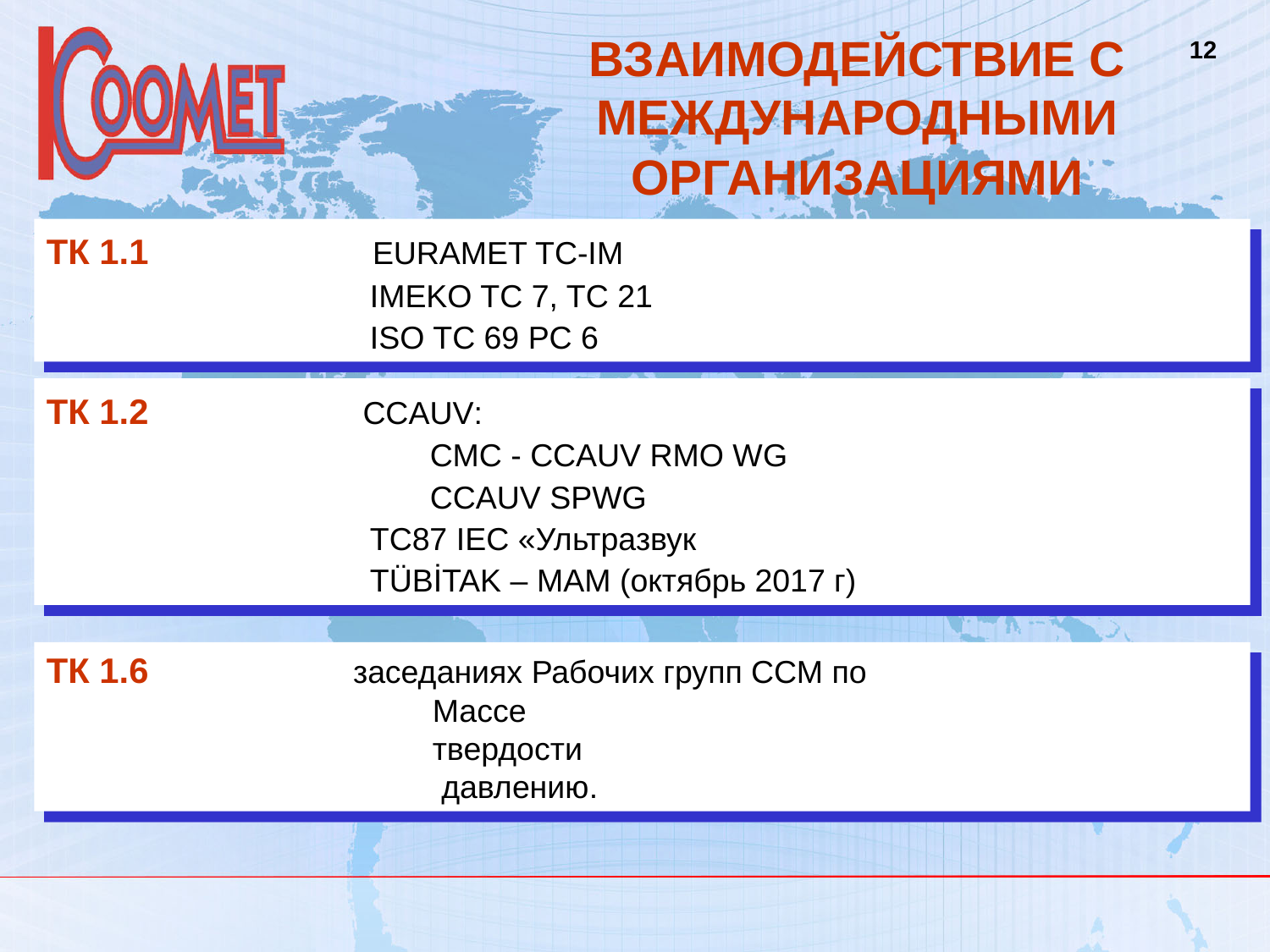

12
ВЗАИМОДЕЙСТВИЕ С МЕЖДУНАРОДНЫМИ ОРГАНИЗАЦИЯМИ
ТК 1.1                       EURAMET TC-IM
IMEKO TC 7, TC 21
ISO TC 69 PC 6
ТК 1.2                        CCAUV:
 СМС - CCAUV RMO WG
 CCAUV SPWG
ТС87 IEC «Ультразвук
TÜBİTAK – MAM (октябрь 2017 г)
ТК 1.6                     заседаниях Рабочих групп ССМ по
Массе
твердости
 давлению.